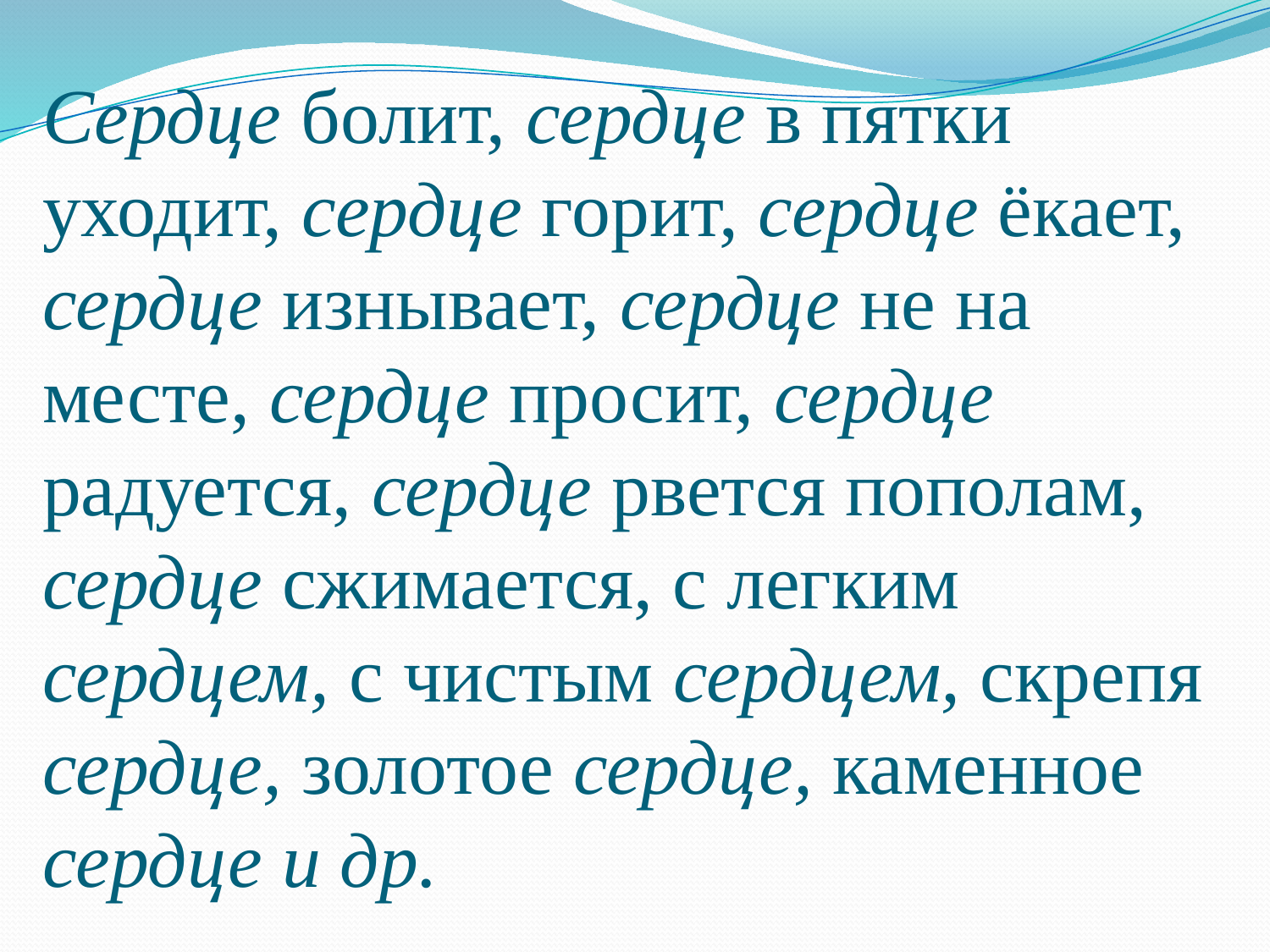

Сердце болит, сердце в пятки уходит, сердце горит, сердце ёкает, сердце изнывает, сердце не на месте, сердце просит, сердце радуется, сердце рвется пополам, сердце сжимается, с легким сердцем, с чистым сердцем, скрепя сердце, золотое сердце, каменное сердце и др.